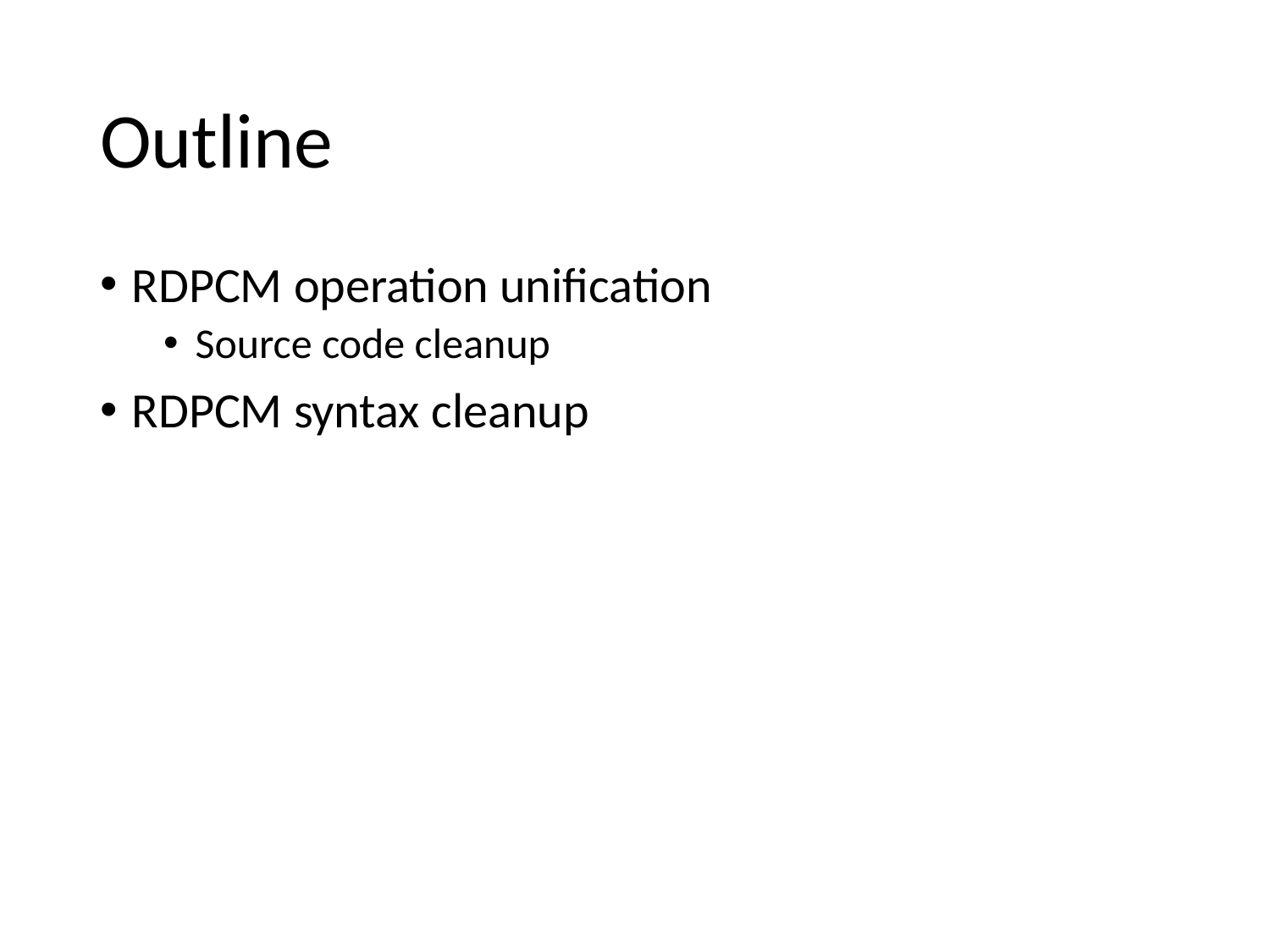

# Outline
RDPCM operation unification
Source code cleanup
RDPCM syntax cleanup